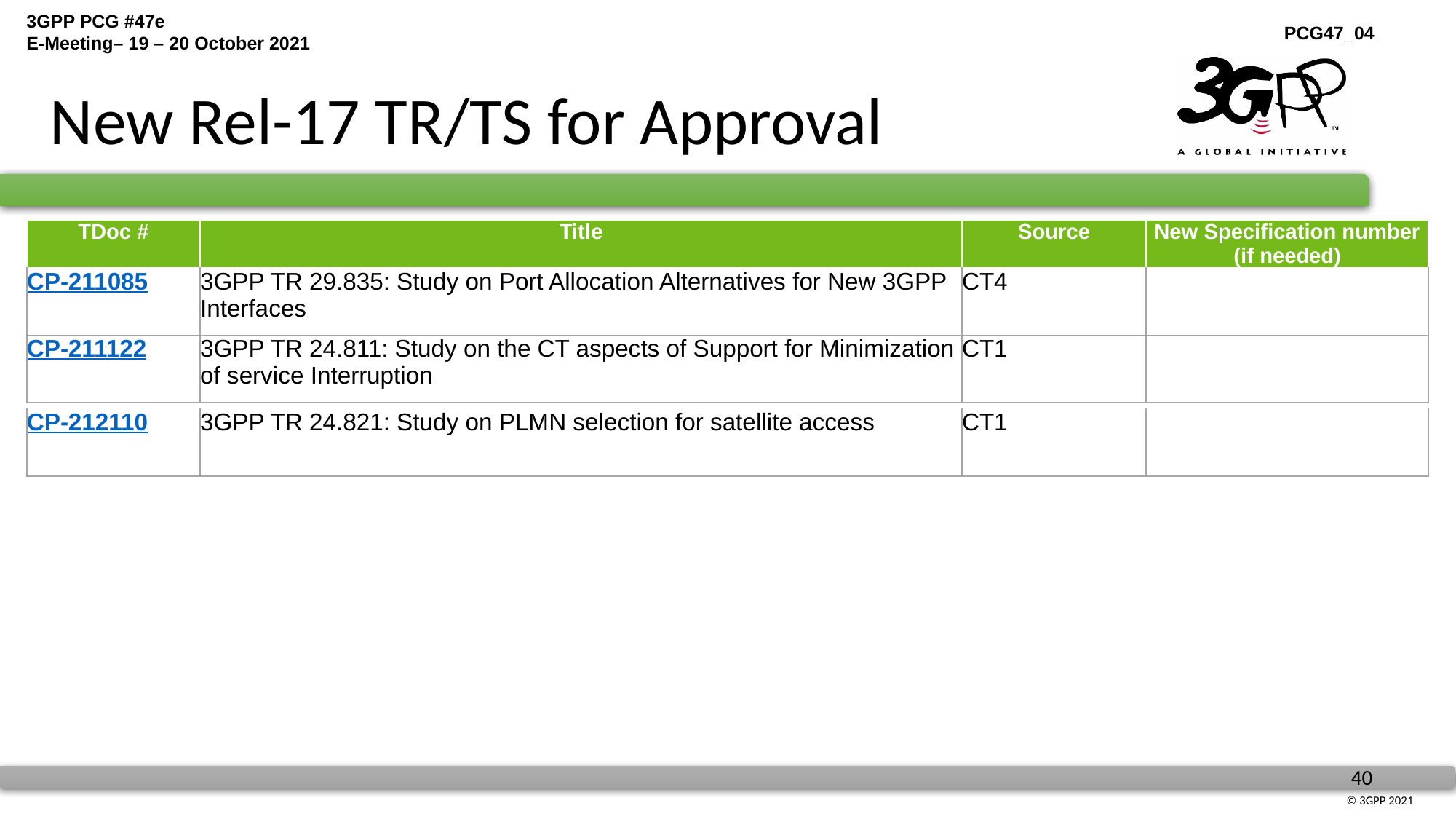

# New Rel-17 TR/TS for Approval
| TDoc # | Title | Source | New Specification number (if needed) |
| --- | --- | --- | --- |
| CP-211085 | 3GPP TR 29.835: Study on Port Allocation Alternatives for New 3GPP Interfaces | CT4 |  |
| CP-211122 | 3GPP TR 24.811: Study on the CT aspects of Support for Minimization of service Interruption | CT1 |  |
| CP-212110 | 3GPP TR 24.821: Study on PLMN selection for satellite access | CT1 |  |
| --- | --- | --- | --- |